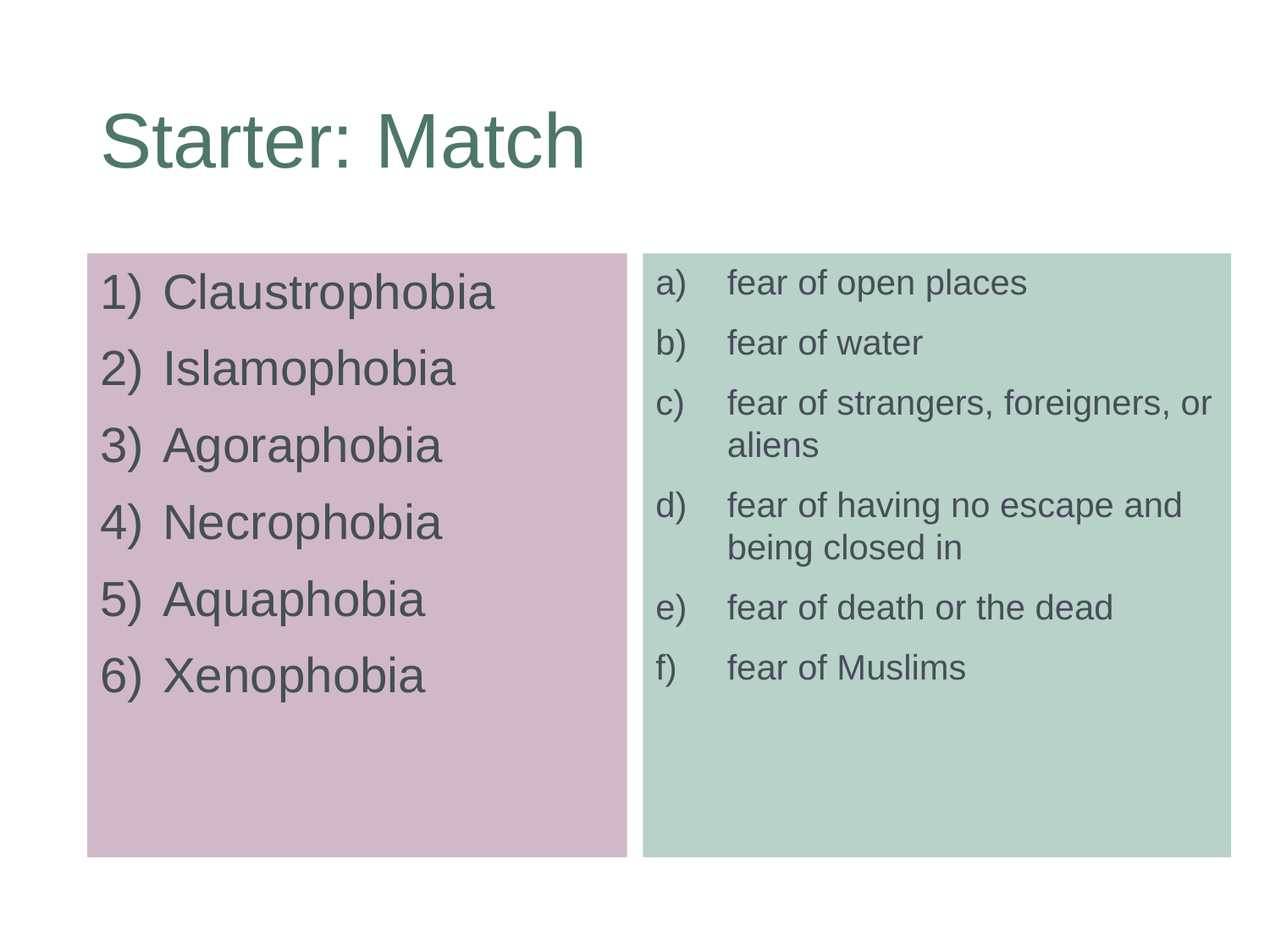

# Starter: Match
Claustrophobia
Islamophobia
Agoraphobia
Necrophobia
Aquaphobia
Xenophobia

fear of open places
fear of water
fear of strangers, foreigners, or aliens
fear of having no escape and being closed in
fear of death or the dead
fear of Muslims